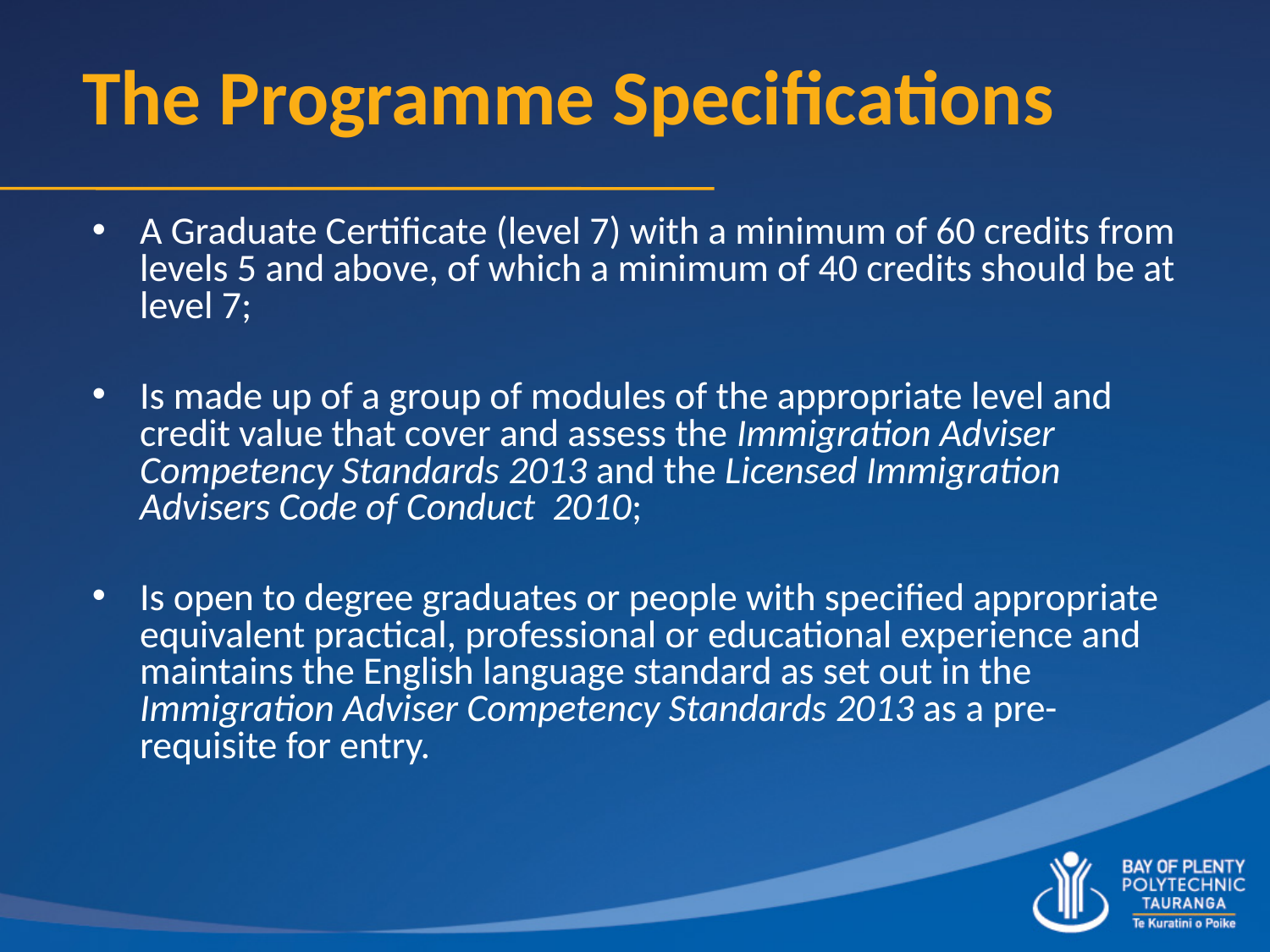

# The Programme Specifications
A Graduate Certificate (level 7) with a minimum of 60 credits from levels 5 and above, of which a minimum of 40 credits should be at level 7;

Is made up of a group of modules of the appropriate level and credit value that cover and assess the Immigration Adviser Competency Standards 2013 and the Licensed Immigration Advisers Code of Conduct  2010;

Is open to degree graduates or people with specified appropriate equivalent practical, professional or educational experience and maintains the English language standard as set out in the Immigration Adviser Competency Standards 2013 as a pre-requisite for entry.